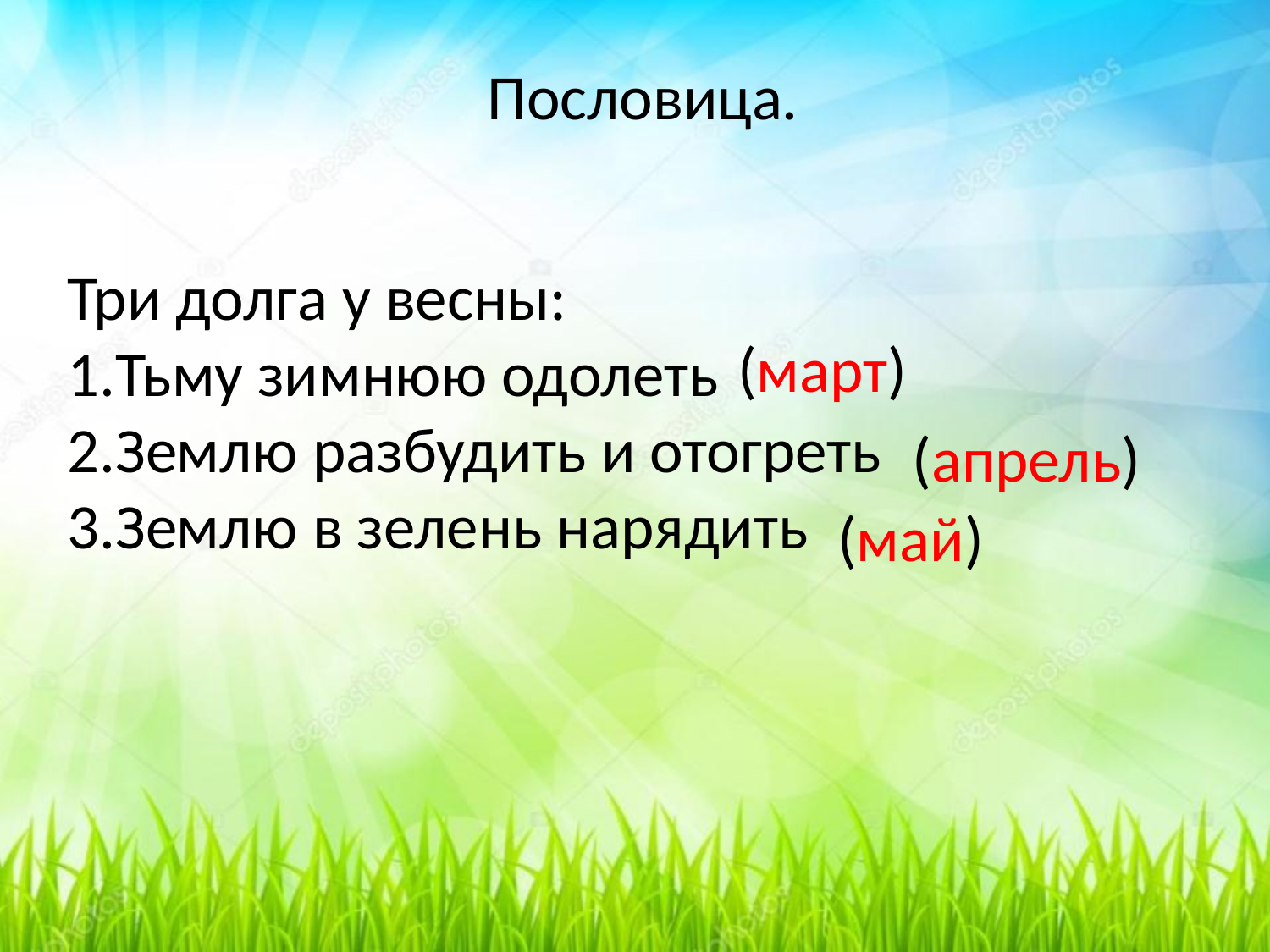

Пословица.

Три долга у весны:
1.Тьму зимнюю одолеть
2.Землю разбудить и отогреть
3.Землю в зелень нарядить

(март)

(апрель)

(май)